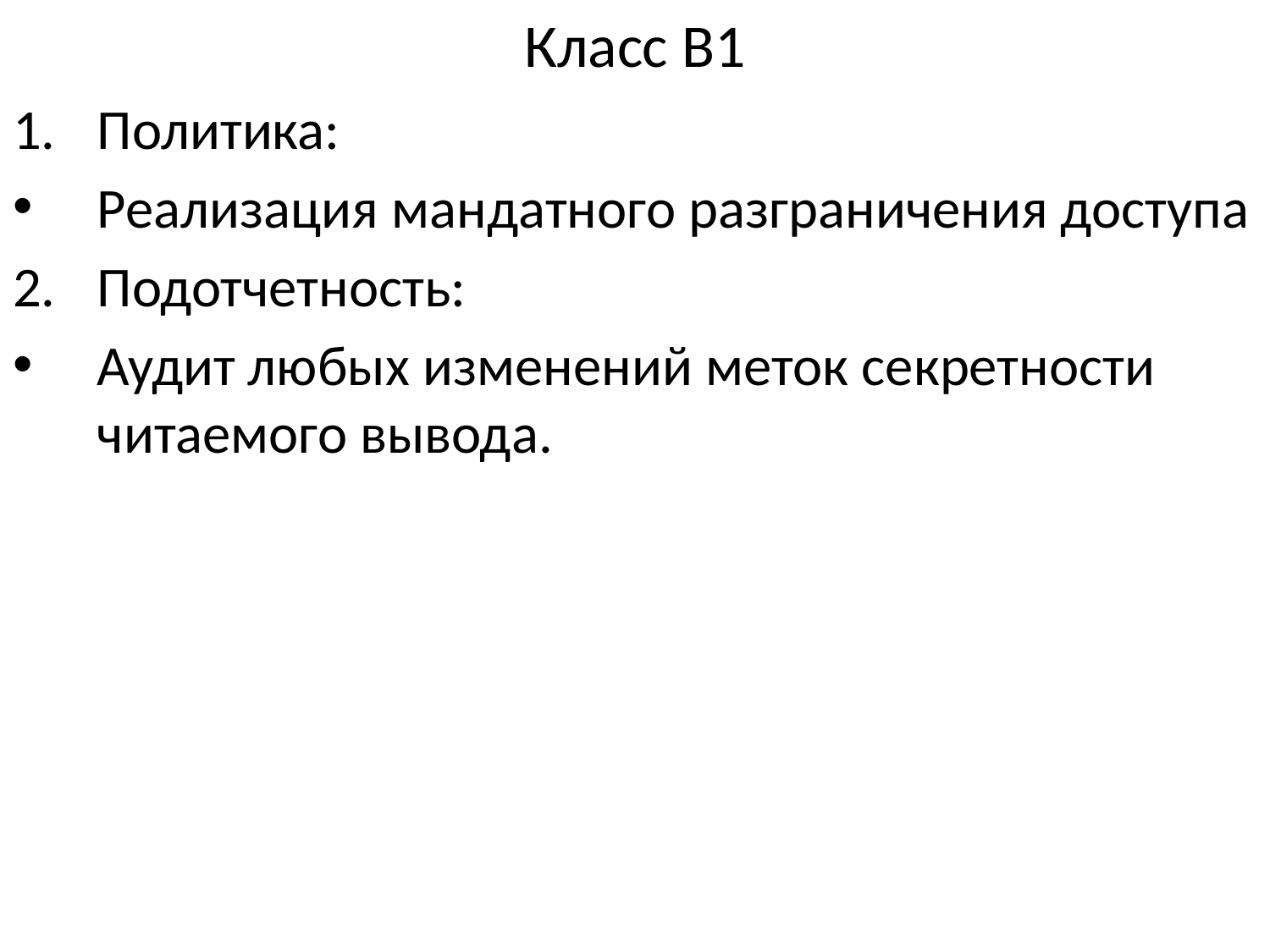

# Класс B1
Политика:
Реализация мандатного разграничения доступа
Подотчетность:
Аудит любых изменений меток секретности читаемого вывода.